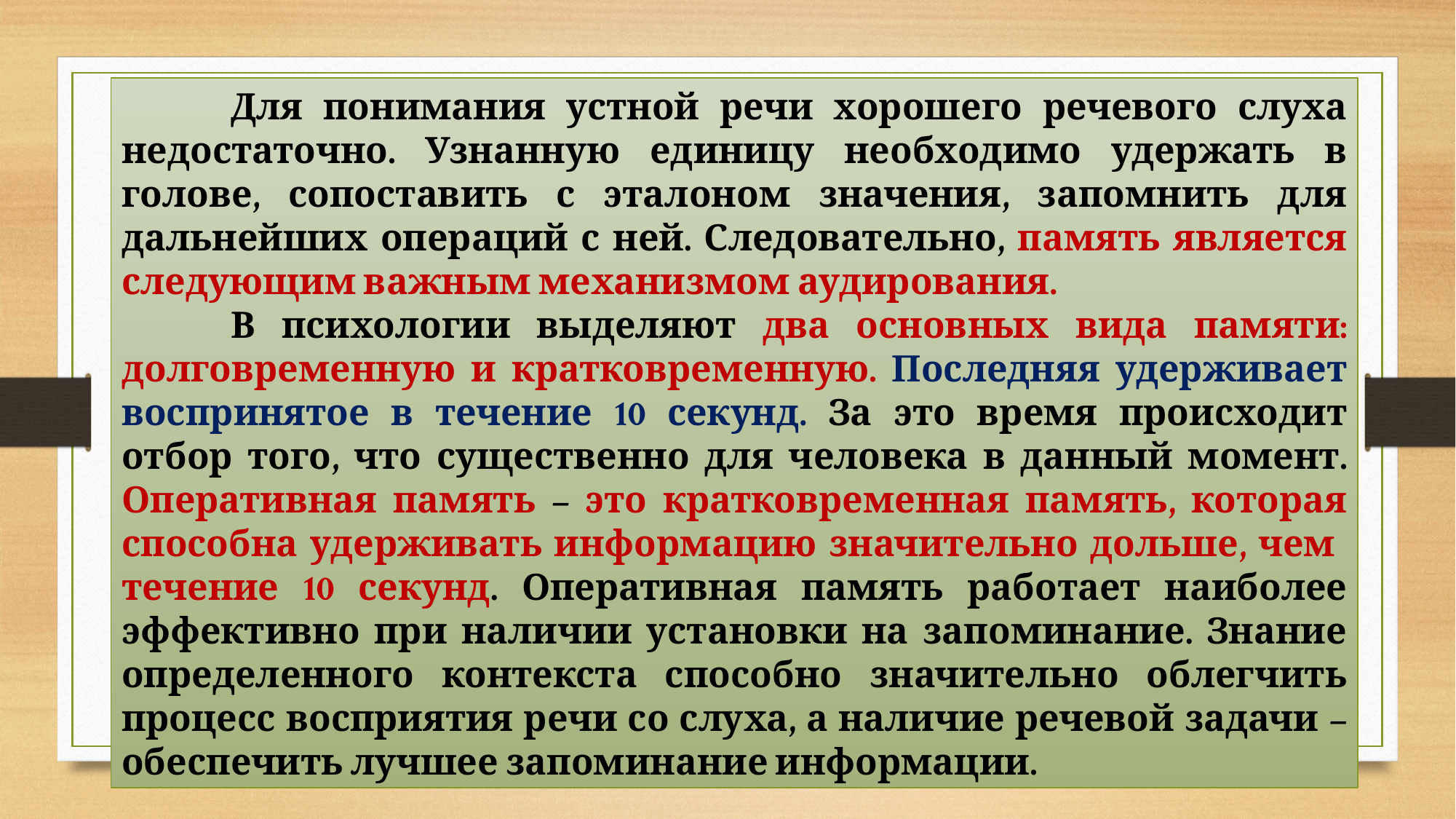

Для понимания устной речи хорошего речевого слуха недостаточно. Узнанную единицу необходимо удержать в голове, сопоставить с эталоном значения, запомнить для дальнейших операций с ней. Следовательно, память является следующим важным механизмом аудирования.
	В психологии выделяют два основных вида памяти: долговременную и кратковременную. Последняя удерживает воспринятое в течение 10 секунд. За это время происходит отбор того, что существенно для человека в данный момент. Оперативная память – это кратковременная память, которая способна удерживать информацию значительно дольше, чем  течение 10 секунд. Оперативная память работает наиболее эффективно при наличии установки на запоминание. Знание определенного контекста способно значительно облегчить процесс восприятия речи со слуха, а наличие речевой задачи – обеспечить лучшее запоминание информации.